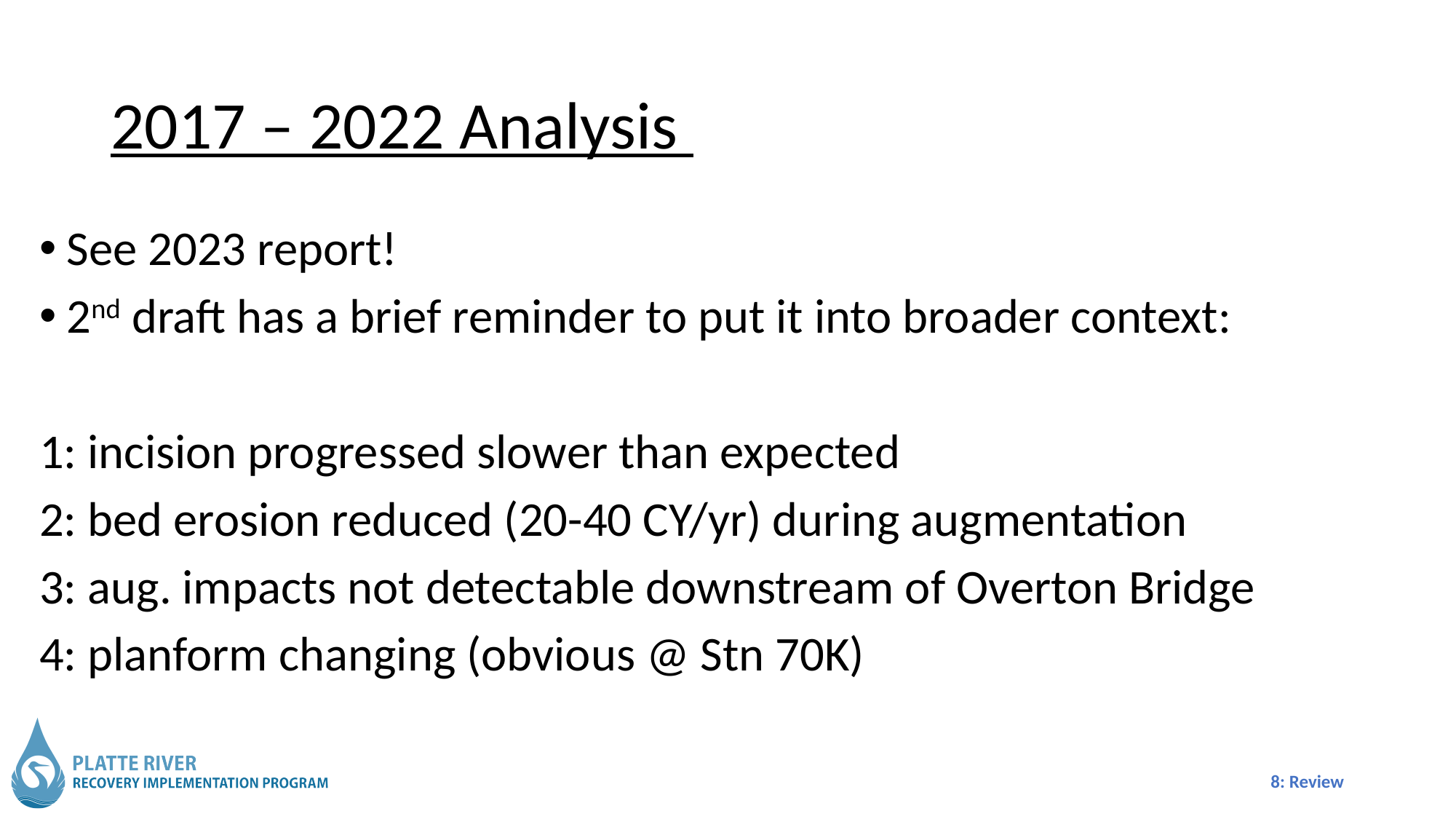

# 2017 – 2022 Analysis
See 2023 report!
2nd draft has a brief reminder to put it into broader context:

1: incision progressed slower than expected
2: bed erosion reduced (20-40 CY/yr) during augmentation
3: aug. impacts not detectable downstream of Overton Bridge
4: planform changing (obvious @ Stn 70K)

8: Review